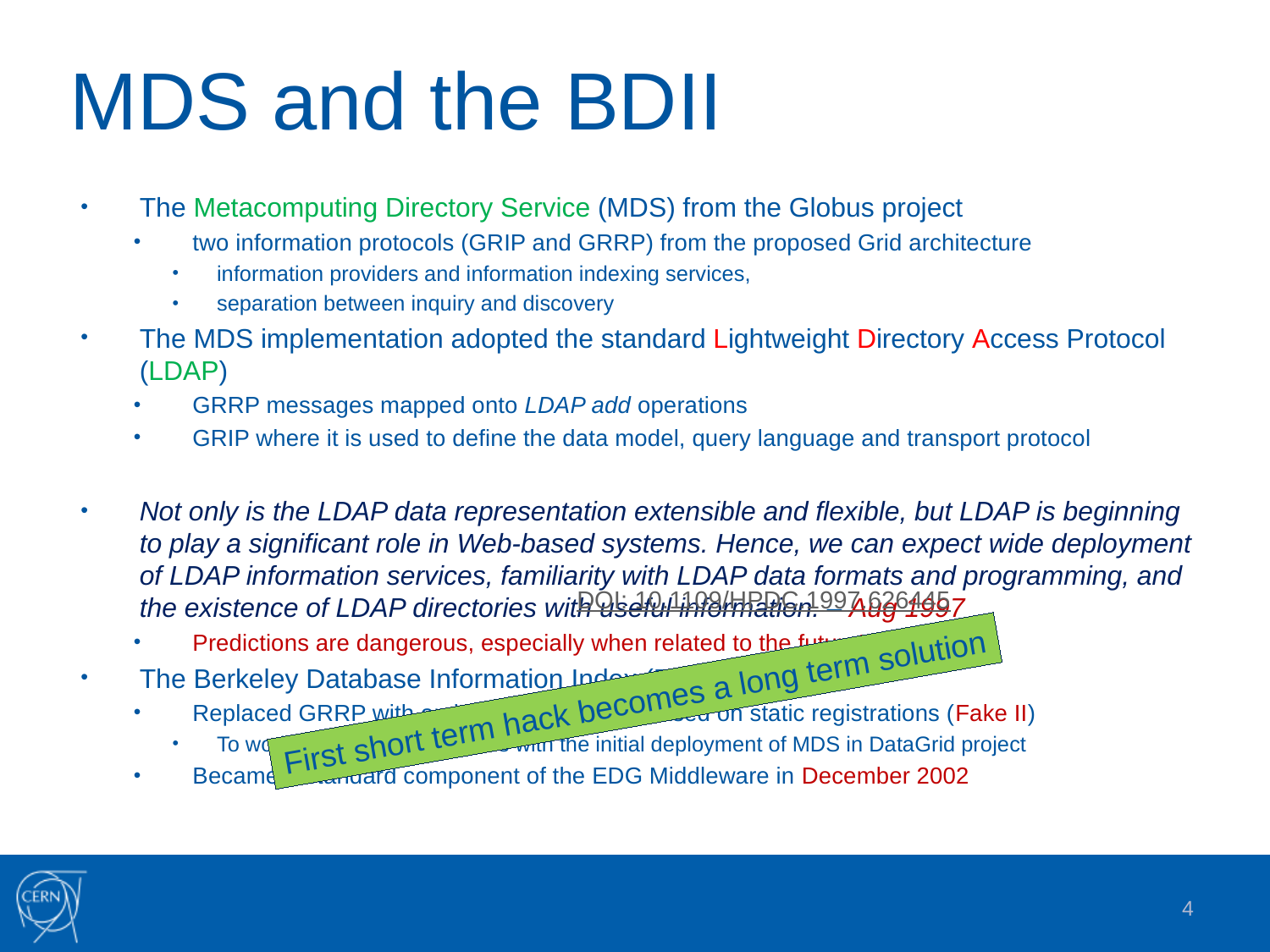

# MDS and the BDII
The Metacomputing Directory Service (MDS) from the Globus project
two information protocols (GRIP and GRRP) from the proposed Grid architecture
information providers and information indexing services,
separation between inquiry and discovery
The MDS implementation adopted the standard Lightweight Directory Access Protocol (LDAP)
GRRP messages mapped onto LDAP add operations
GRIP where it is used to define the data model, query language and transport protocol

Not only is the LDAP data representation extensible and flexible, but LDAP is beginning to play a significant role in Web-based systems. Hence, we can expect wide deployment of LDAP information services, familiarity with LDAP data formats and programming, and the existence of LDAP directories with useful information. – Aug 1997
Predictions are dangerous, especially when related to the future!
The Berkeley Database Information Index (BDII)
Replaced GRRP with an information cache based on static registrations (Fake II)
To work around stability issues with the initial deployment of MDS in DataGrid project
Became a standard component of the EDG Middleware in December 2002

DOI: 10.1109/HPDC.1997.626445
First short term hack becomes a long term solution
4